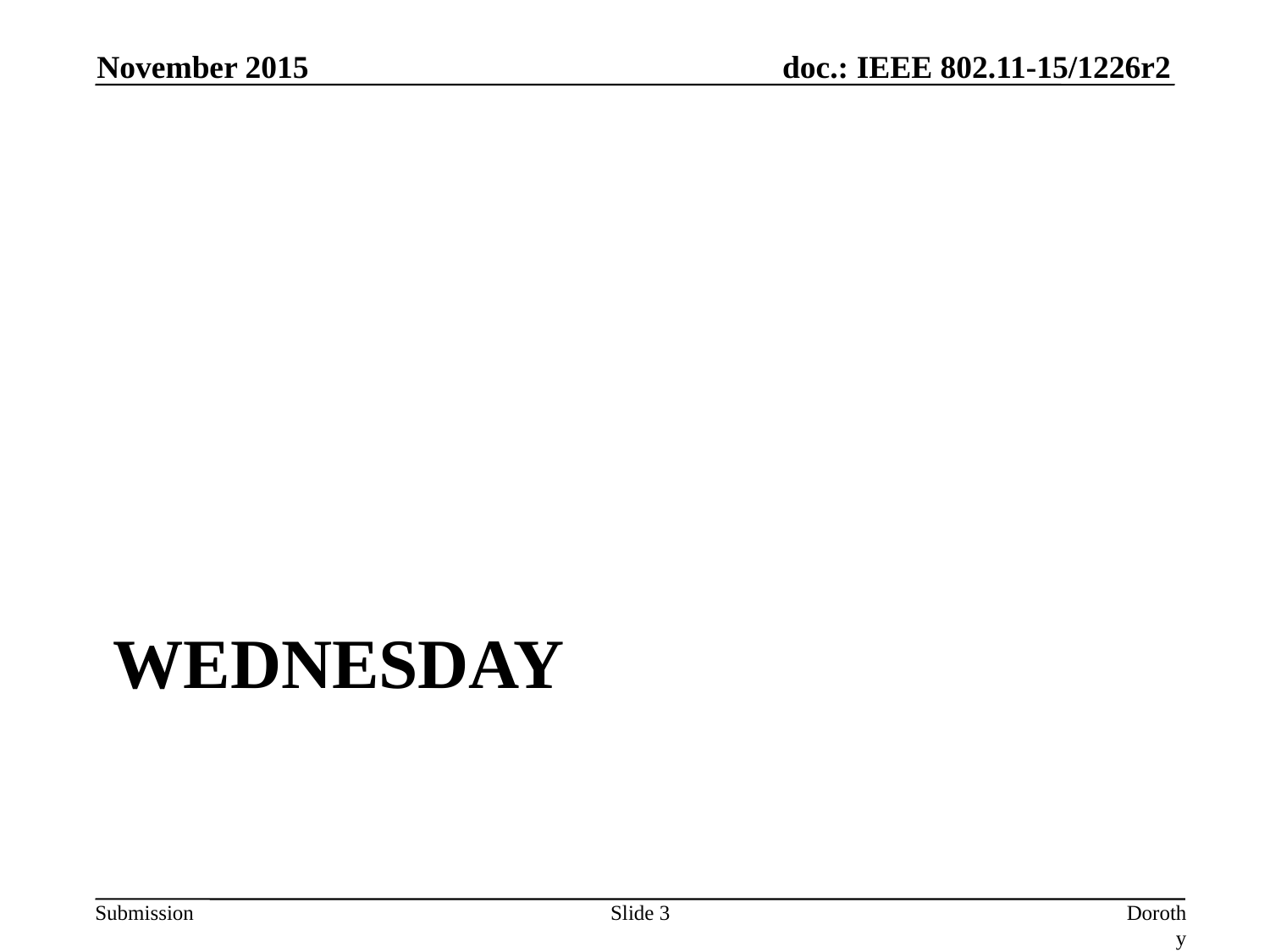

November 2015

# Wednesday
Slide 3
Dorothy Stanley, HPE-Aruba